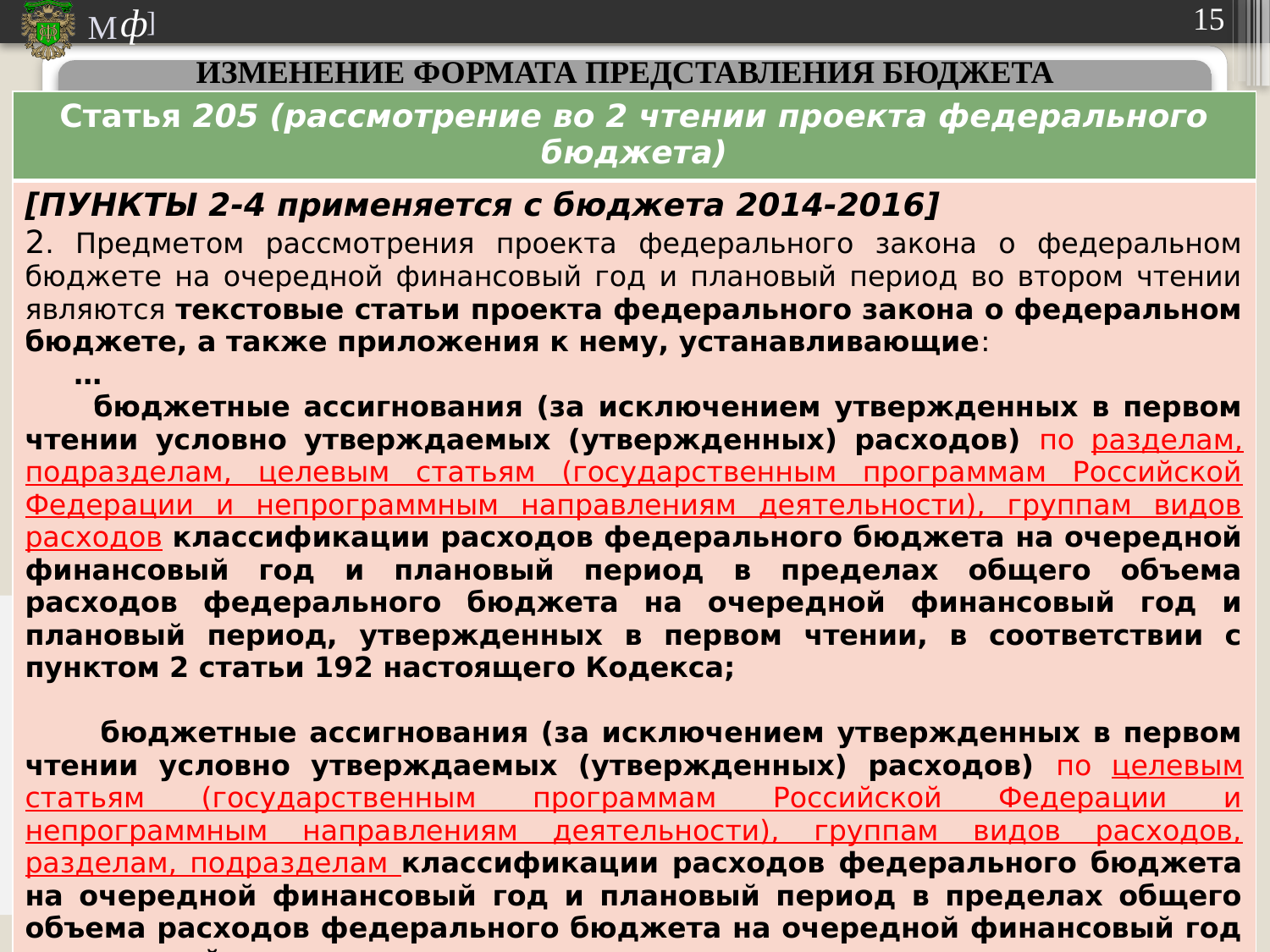

ИЗМЕНЕНИЕ ФОРМАТА ПРЕДСТАВЛЕНИЯ БЮДЖЕТА
| Статья 205 (рассмотрение во 2 чтении проекта федерального бюджета) |
| --- |
| [ПУНКТЫ 2-4 применяется с бюджета 2014-2016] 2. Предметом рассмотрения проекта федерального закона о федеральном бюджете на очередной финансовый год и плановый период во втором чтении являются текстовые статьи проекта федерального закона о федеральном бюджете, а также приложения к нему, устанавливающие: … бюджетные ассигнования (за исключением утвержденных в первом чтении условно утверждаемых (утвержденных) расходов) по разделам, подразделам, целевым статьям (государственным программам Российской Федерации и непрограммным направлениям деятельности), группам видов расходов классификации расходов федерального бюджета на очередной финансовый год и плановый период в пределах общего объема расходов федерального бюджета на очередной финансовый год и плановый период, утвержденных в первом чтении, в соответствии с пунктом 2 статьи 192 настоящего Кодекса; бюджетные ассигнования (за исключением утвержденных в первом чтении условно утверждаемых (утвержденных) расходов) по целевым статьям (государственным программам Российской Федерации и непрограммным направлениям деятельности), группам видов расходов, разделам, подразделам классификации расходов федерального бюджета на очередной финансовый год и плановый период в пределах общего объема расходов федерального бюджета на очередной финансовый год и плановый период, утвержденных в первом чтении, в соответствии с пунктом 2 статьи 192 настоящего Кодекса; |